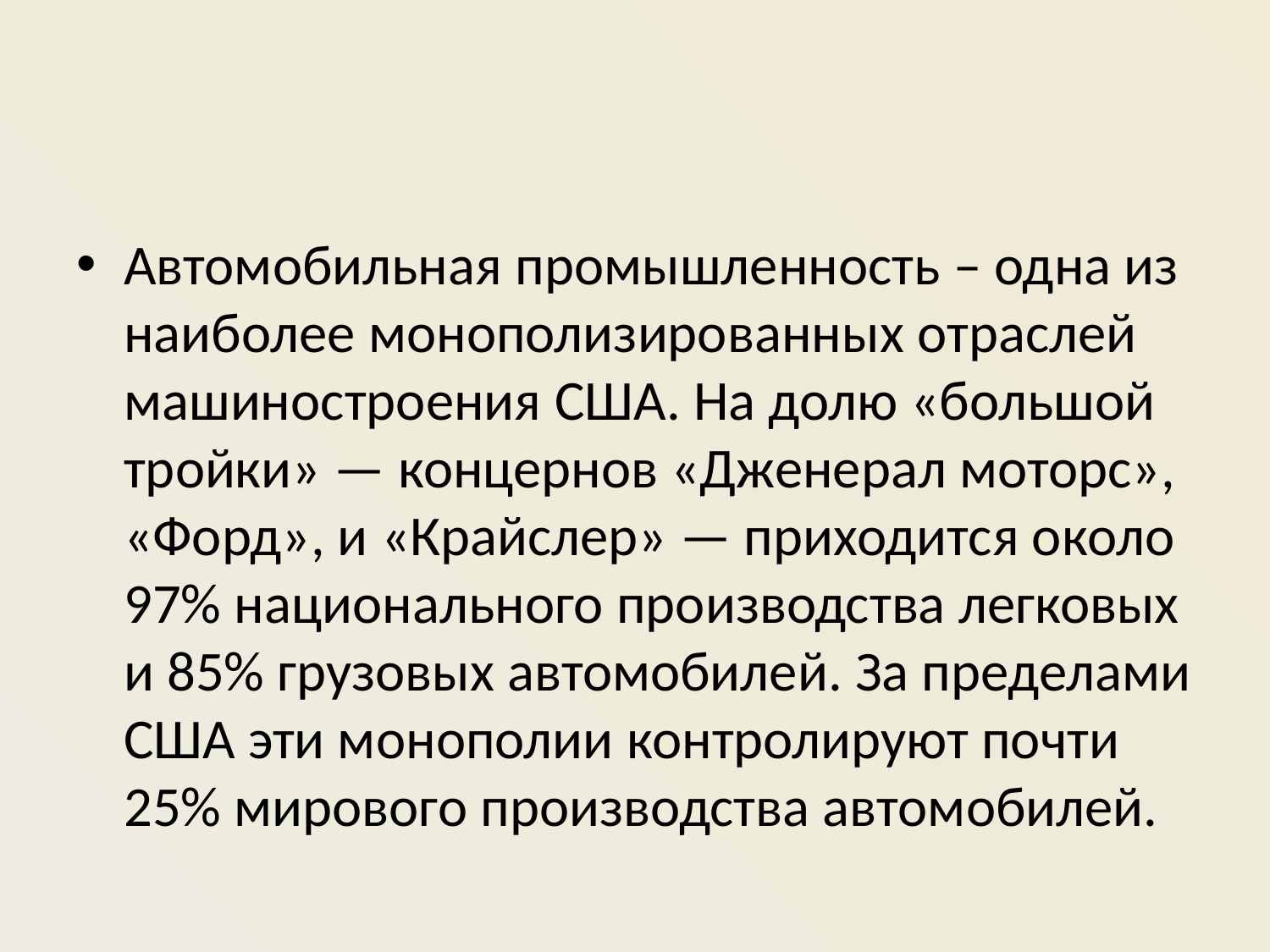

#
Автомобильная промышленность – одна из наиболее монополизированных отраслей машиностроения США. На долю «большой тройки» — концернов «Дженерал моторс», «Форд», и «Крайслер» — приходится около 97% национального производства легковых и 85% грузовых автомобилей. За пределами США эти монополии контролируют почти 25% мирового производства автомобилей.